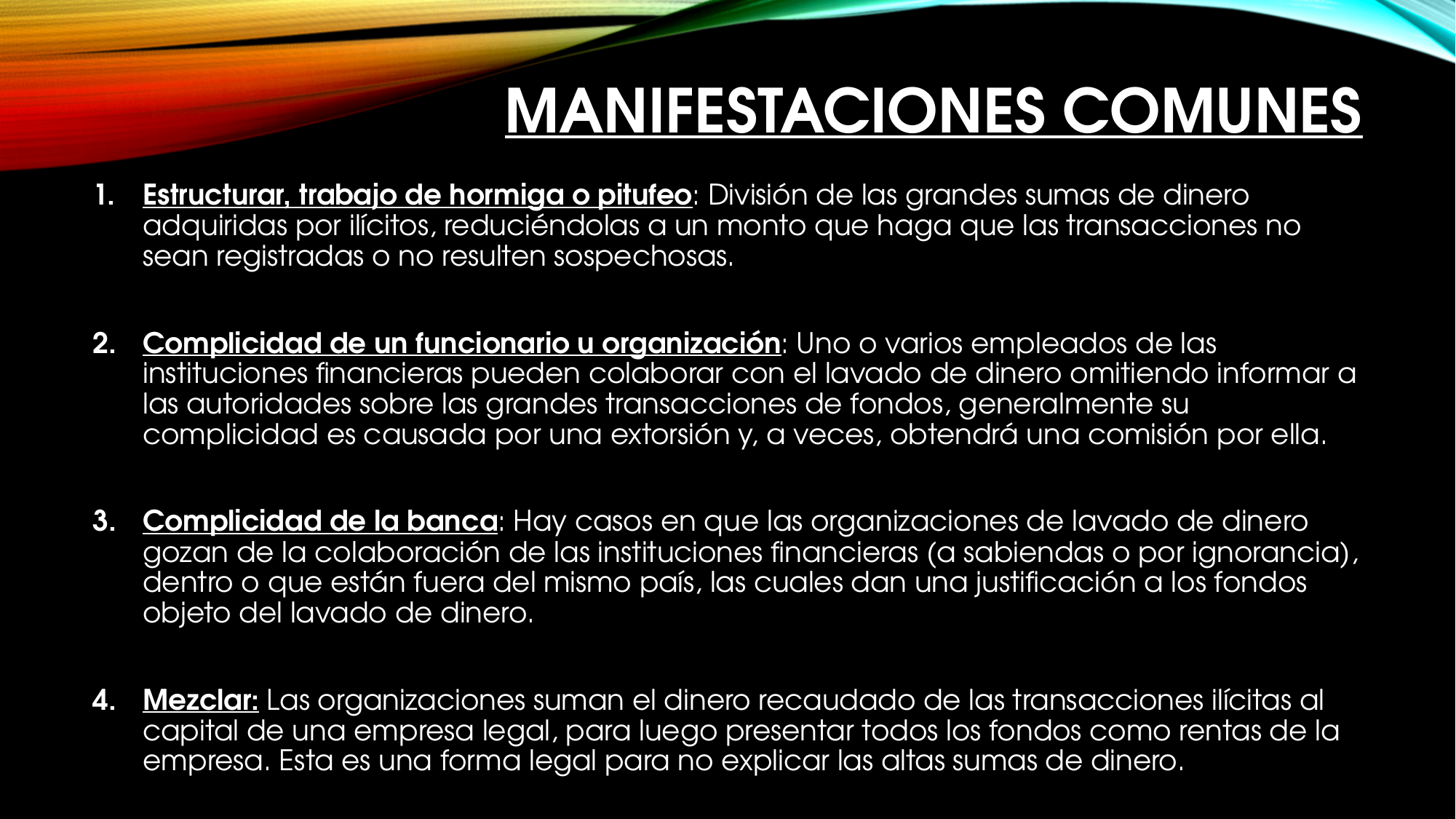

# MANIFESTACIONES COMUNES
Estructurar, trabajo de hormiga o pitufeo: División de las grandes sumas de dinero adquiridas por ilícitos, reduciéndolas a un monto que haga que las transacciones no sean registradas o no resulten sospechosas.

Complicidad de un funcionario u organización: Uno o varios empleados de las instituciones financieras pueden colaborar con el lavado de dinero omitiendo informar a las autoridades sobre las grandes transacciones de fondos, generalmente su complicidad es causada por una extorsión y, a veces, obtendrá una comisión por ella.

Complicidad de la banca: Hay casos en que las organizaciones de lavado de dinero gozan de la colaboración de las instituciones financieras (a sabiendas o por ignorancia), dentro o que están fuera del mismo país, las cuales dan una justificación a los fondos objeto del lavado de dinero.

Mezclar: Las organizaciones suman el dinero recaudado de las transacciones ilícitas al capital de una empresa legal, para luego presentar todos los fondos como rentas de la empresa. Esta es una forma legal para no explicar las altas sumas de dinero.